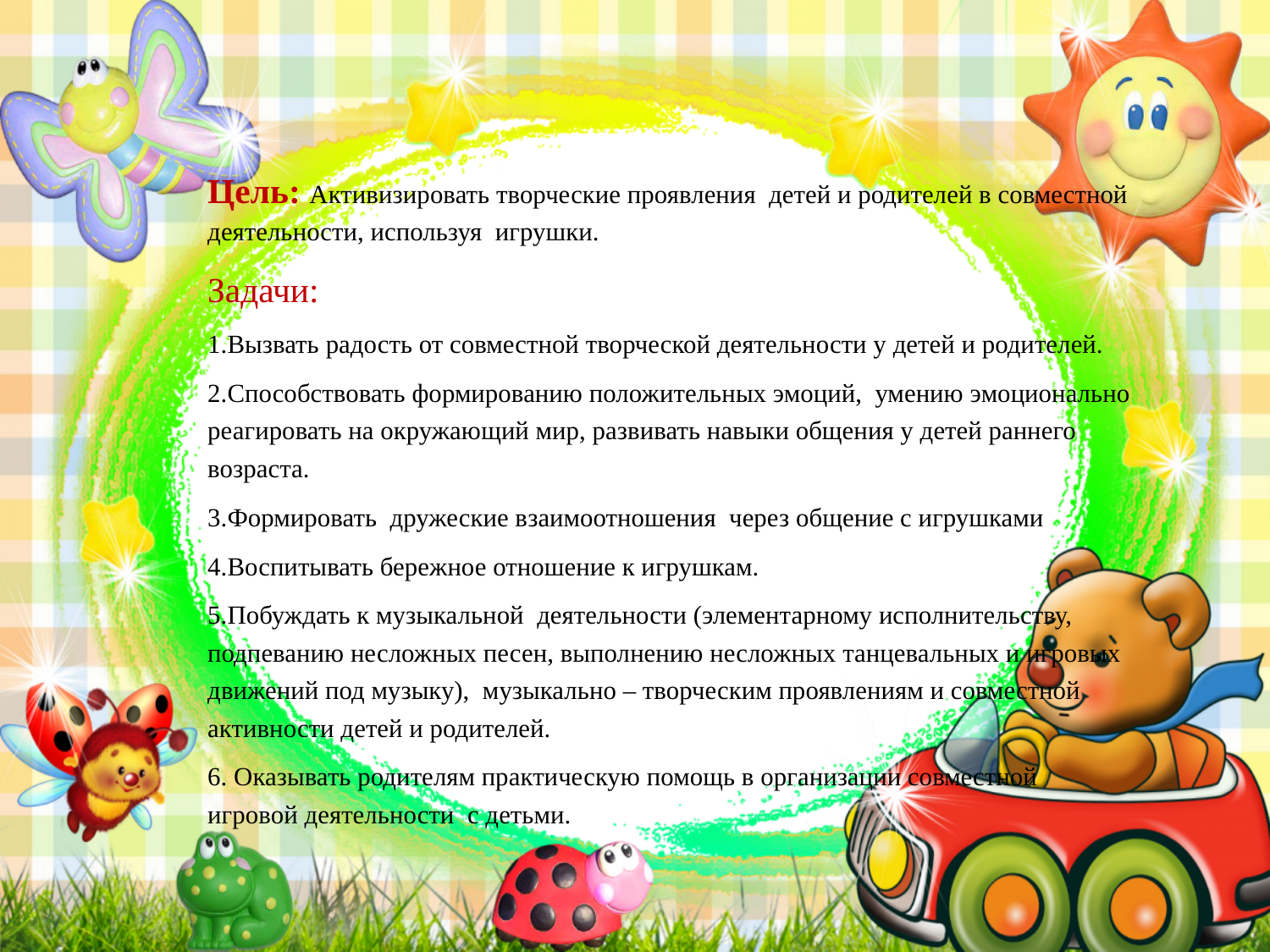

#
Цель: Активизировать творческие проявления  детей и родителей в совместной деятельности, используя  игрушки.
Задачи:
1.Вызвать радость от совместной творческой деятельности у детей и родителей.
2.Способствовать формированию положительных эмоций,  умению эмоционально реагировать на окружающий мир, развивать навыки общения у детей раннего возраста.
3.Формировать  дружеские взаимоотношения  через общение с игрушками
4.Воспитывать бережное отношение к игрушкам.
5.Побуждать к музыкальной  деятельности (элементарному исполнительству, подпеванию несложных песен, выполнению несложных танцевальных и игровых движений под музыку),  музыкально – творческим проявлениям и совместной активности детей и родителей.
6. Оказывать родителям практическую помощь в организации совместной  игровой деятельности  с детьми.